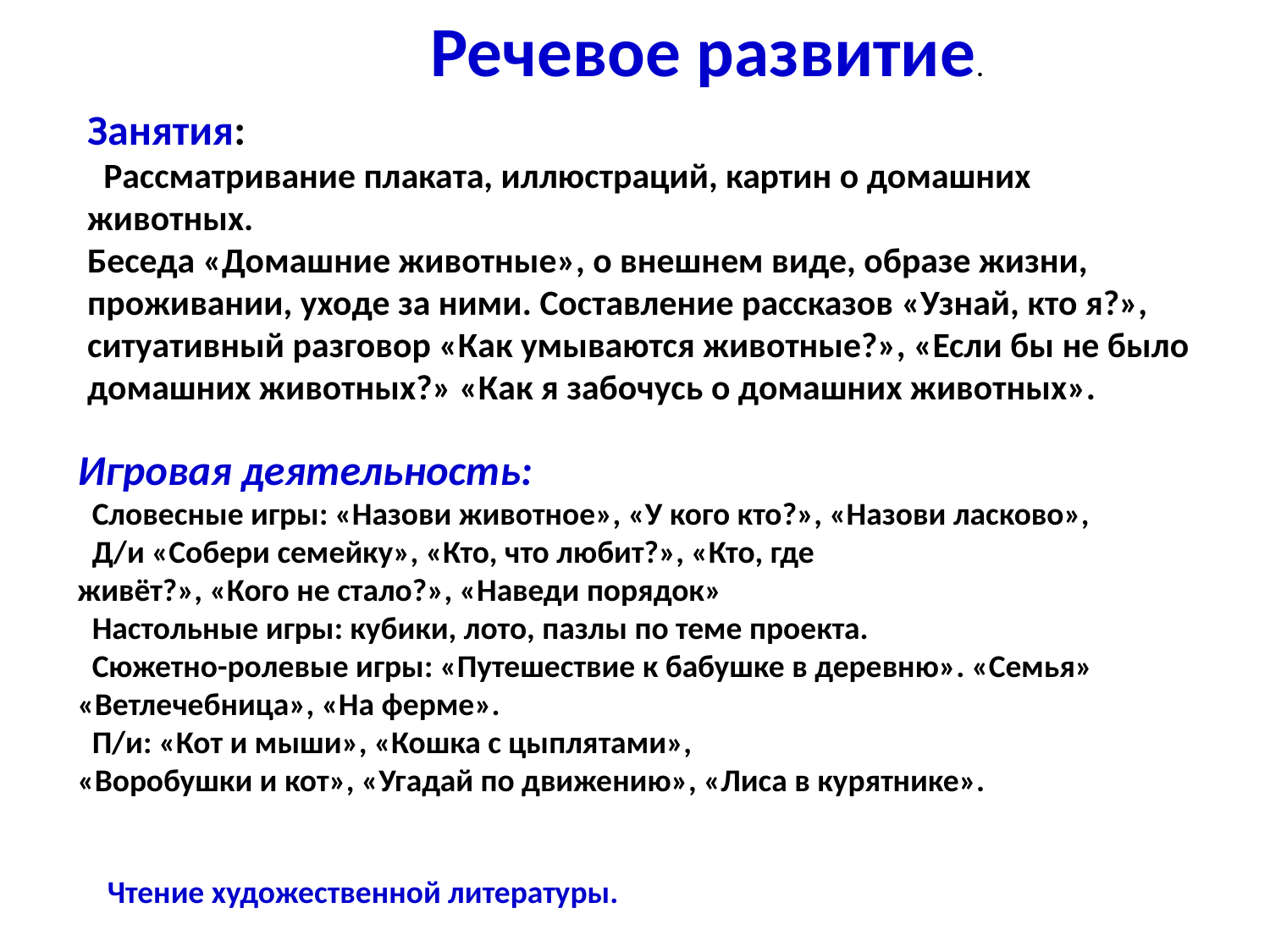

Речевое развитие.
Занятия:
  Рассматривание плаката, иллюстраций, картин о домашних животных.
Беседа «Домашние животные», о внешнем виде, образе жизни,
проживании, уходе за ними. Составление рассказов «Узнай, кто я?», ситуативный разговор «Как умываются животные?», «Если бы не было домашних животных?» «Как я забочусь о домашних животных».
Игровая деятельность:
  Словесные игры: «Назови животное», «У кого кто?», «Назови ласково»,
  Д/и «Собери семейку», «Кто, что любит?», «Кто, где
живёт?», «Кого не стало?», «Наведи порядок»
  Настольные игры: кубики, лото, пазлы по теме проекта.
  Сюжетно-ролевые игры: «Путешествие к бабушке в деревню». «Семья» «Ветлечебница», «На ферме».
  П/и: «Кот и мыши», «Кошка с цыплятами»,
«Воробушки и кот», «Угадай по движению», «Лиса в курятнике».
Чтение художественной литературы.